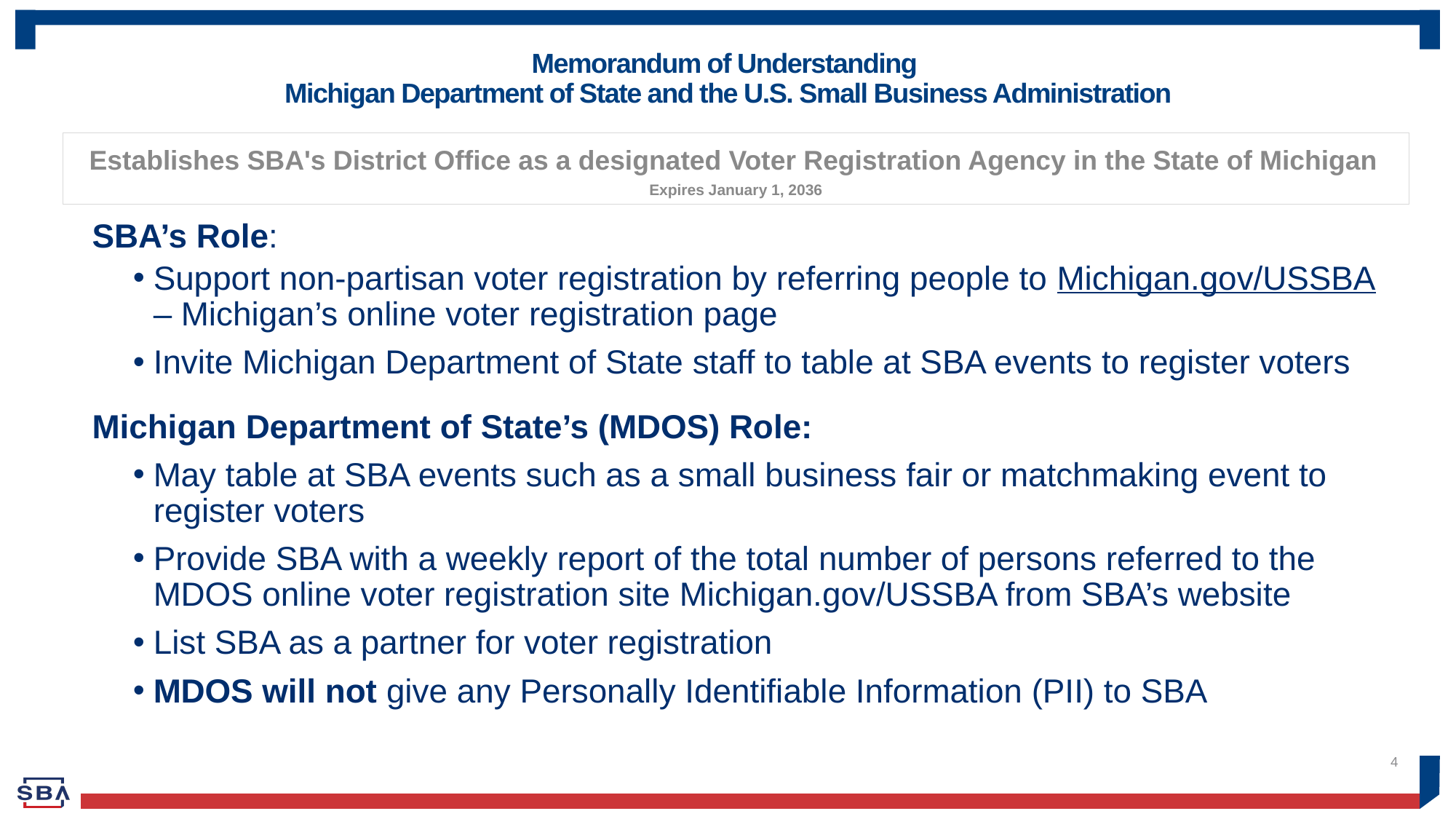

# Memorandum of Understanding Michigan Department of State and the U.S. Small Business Administration
 Establishes SBA's District Office as a designated Voter Registration Agency in the State of Michigan
Expires January 1, 2036
SBA’s Role:
Support non-partisan voter registration by referring people to Michigan.gov/USSBA – Michigan’s online voter registration page
Invite Michigan Department of State staff to table at SBA events to register voters
Michigan Department of State’s (MDOS) Role:
May table at SBA events such as a small business fair or matchmaking event to register voters
Provide SBA with a weekly report of the total number of persons referred to the MDOS online voter registration site Michigan.gov/USSBA from SBA’s website
List SBA as a partner for voter registration
MDOS will not give any Personally Identifiable Information (PII) to SBA
4